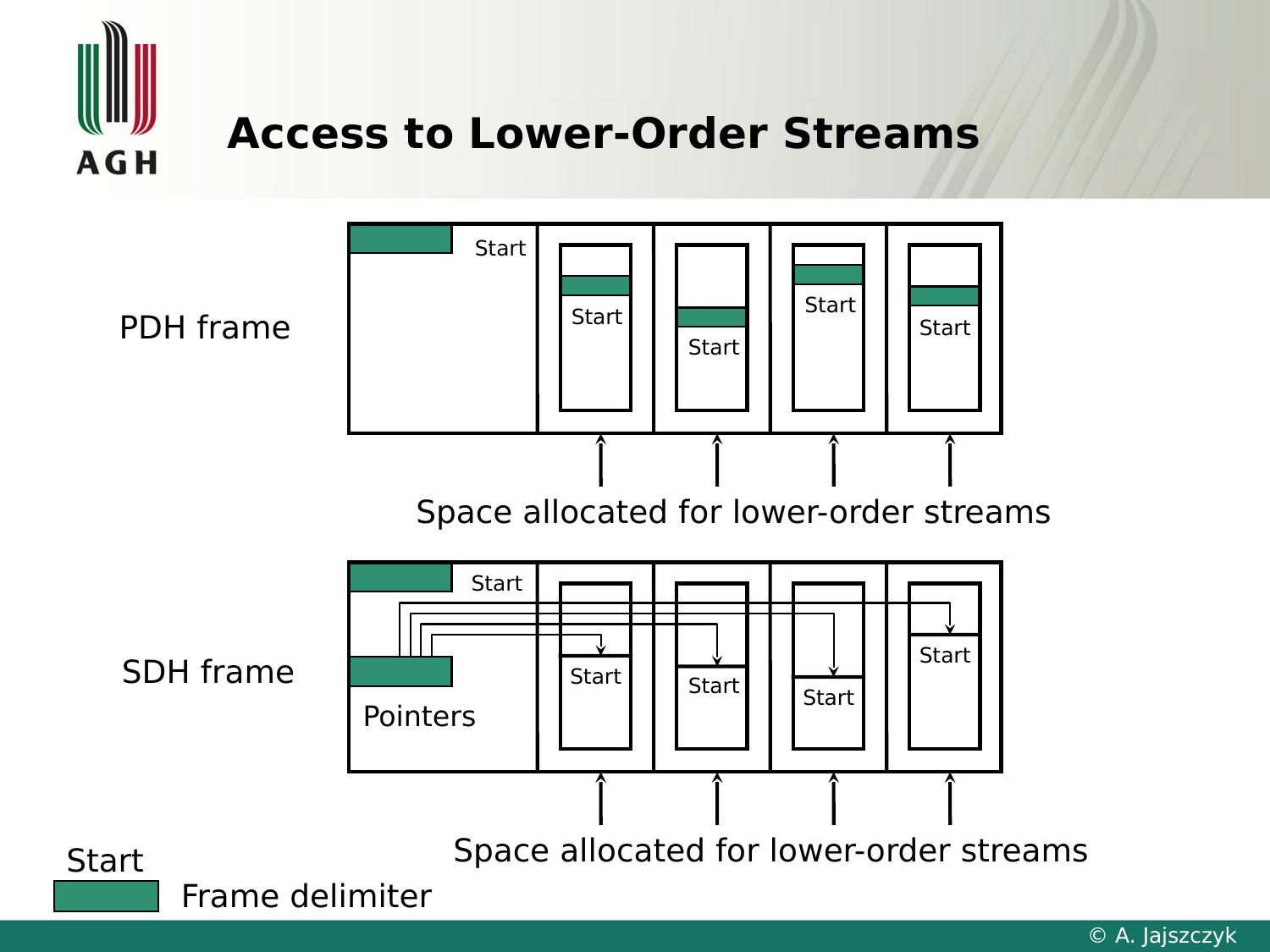

# Access to Lower-Order Streams

Start

Start

Start
PDH frame

Start
Start

Space allocated for lower-order streams
Start
Frame delimiter

Start

Start
SDH frame

Start
Start

Start
Pointers

Space allocated for lower-order streams